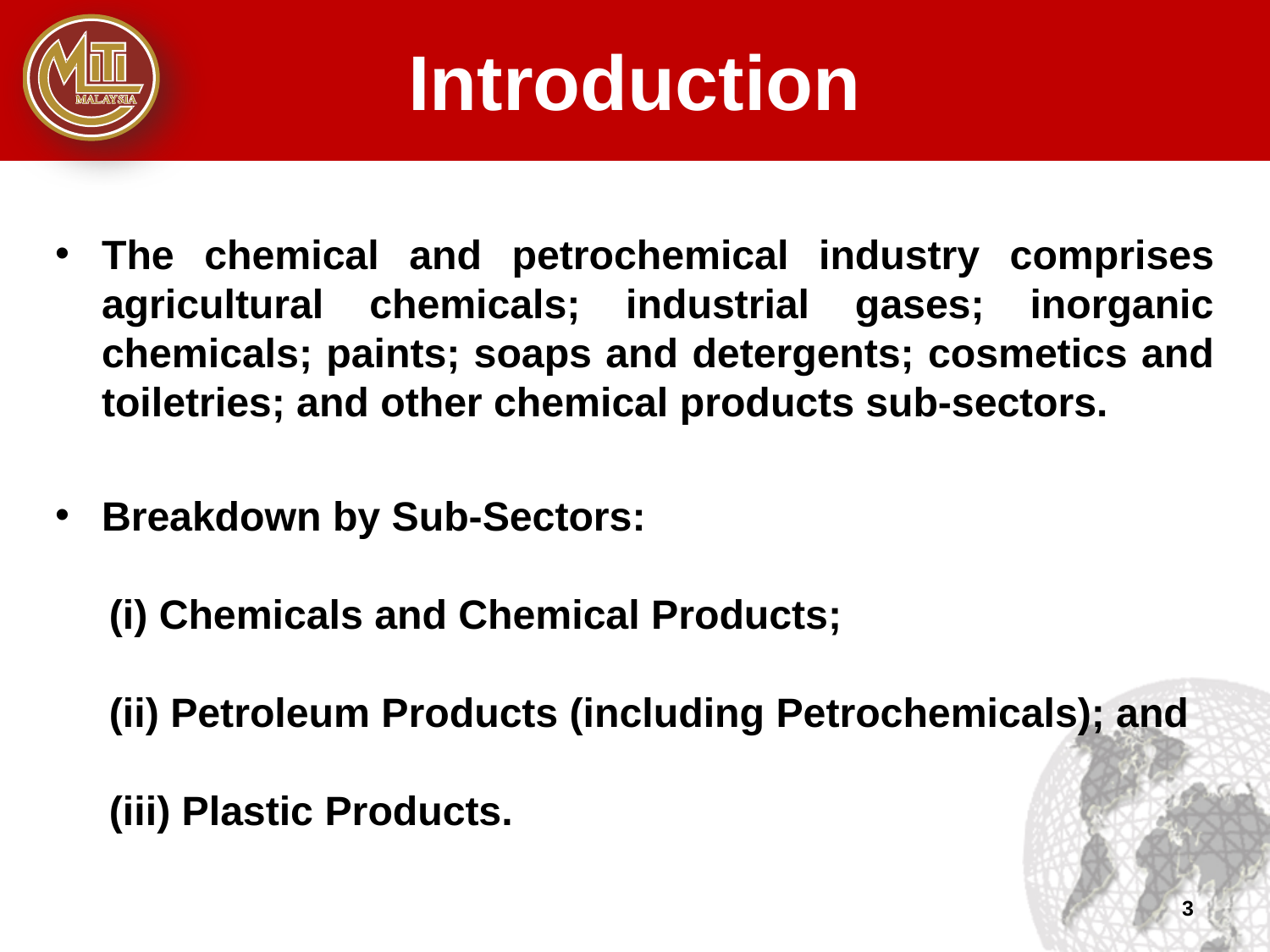

# Introduction
The chemical and petrochemical industry comprises agricultural chemicals; industrial gases; inorganic chemicals; paints; soaps and detergents; cosmetics and toiletries; and other chemical products sub-sectors.

Breakdown by Sub-Sectors:

(i) Chemicals and Chemical Products;

(ii) Petroleum Products (including Petrochemicals); and

(iii) Plastic Products.

3